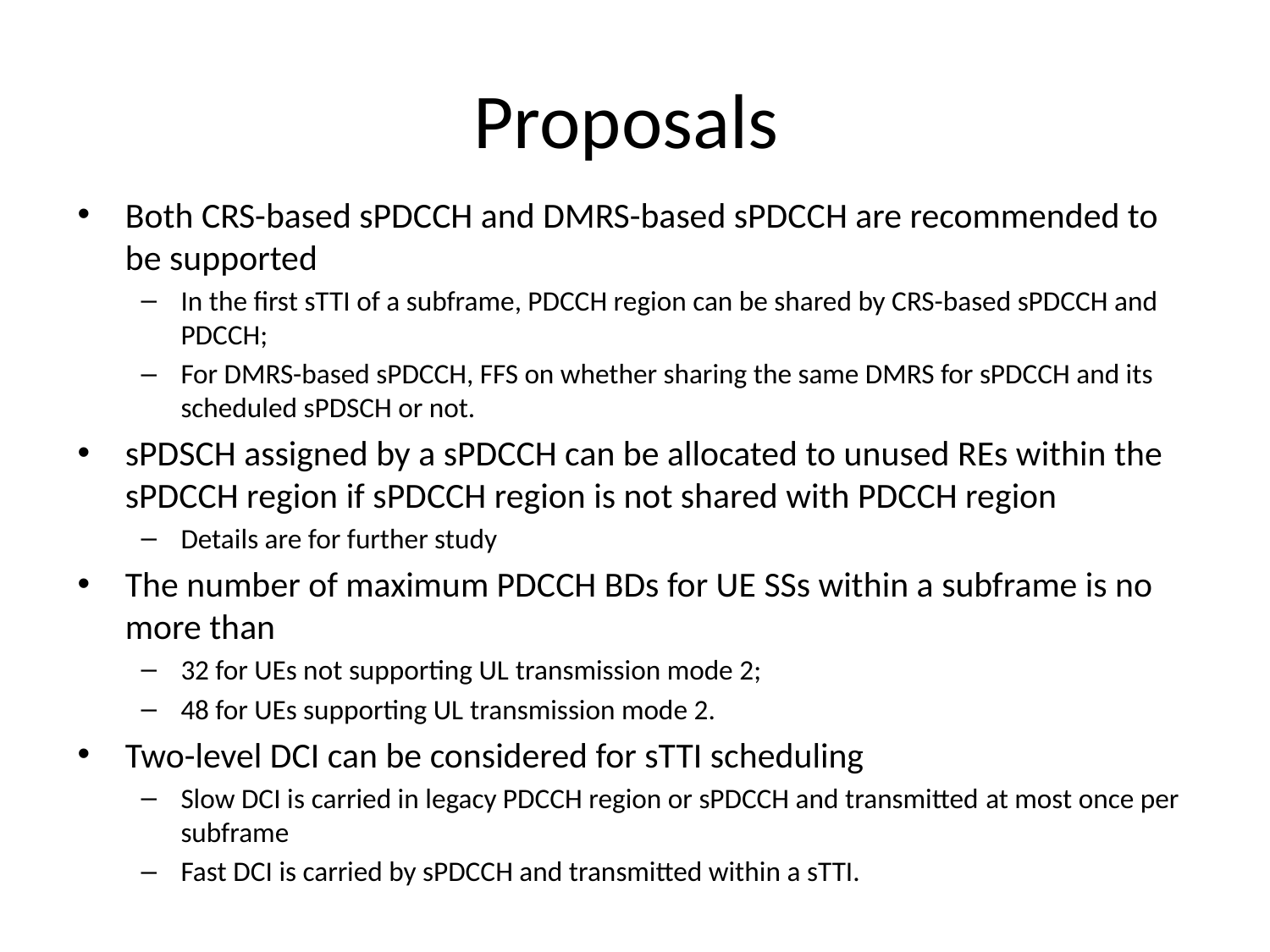

# Proposals
Both CRS-based sPDCCH and DMRS-based sPDCCH are recommended to be supported
In the first sTTI of a subframe, PDCCH region can be shared by CRS-based sPDCCH and PDCCH;
For DMRS-based sPDCCH, FFS on whether sharing the same DMRS for sPDCCH and its scheduled sPDSCH or not.
sPDSCH assigned by a sPDCCH can be allocated to unused REs within the sPDCCH region if sPDCCH region is not shared with PDCCH region
Details are for further study
The number of maximum PDCCH BDs for UE SSs within a subframe is no more than
32 for UEs not supporting UL transmission mode 2;
48 for UEs supporting UL transmission mode 2.
Two-level DCI can be considered for sTTI scheduling
Slow DCI is carried in legacy PDCCH region or sPDCCH and transmitted at most once per subframe
Fast DCI is carried by sPDCCH and transmitted within a sTTI.